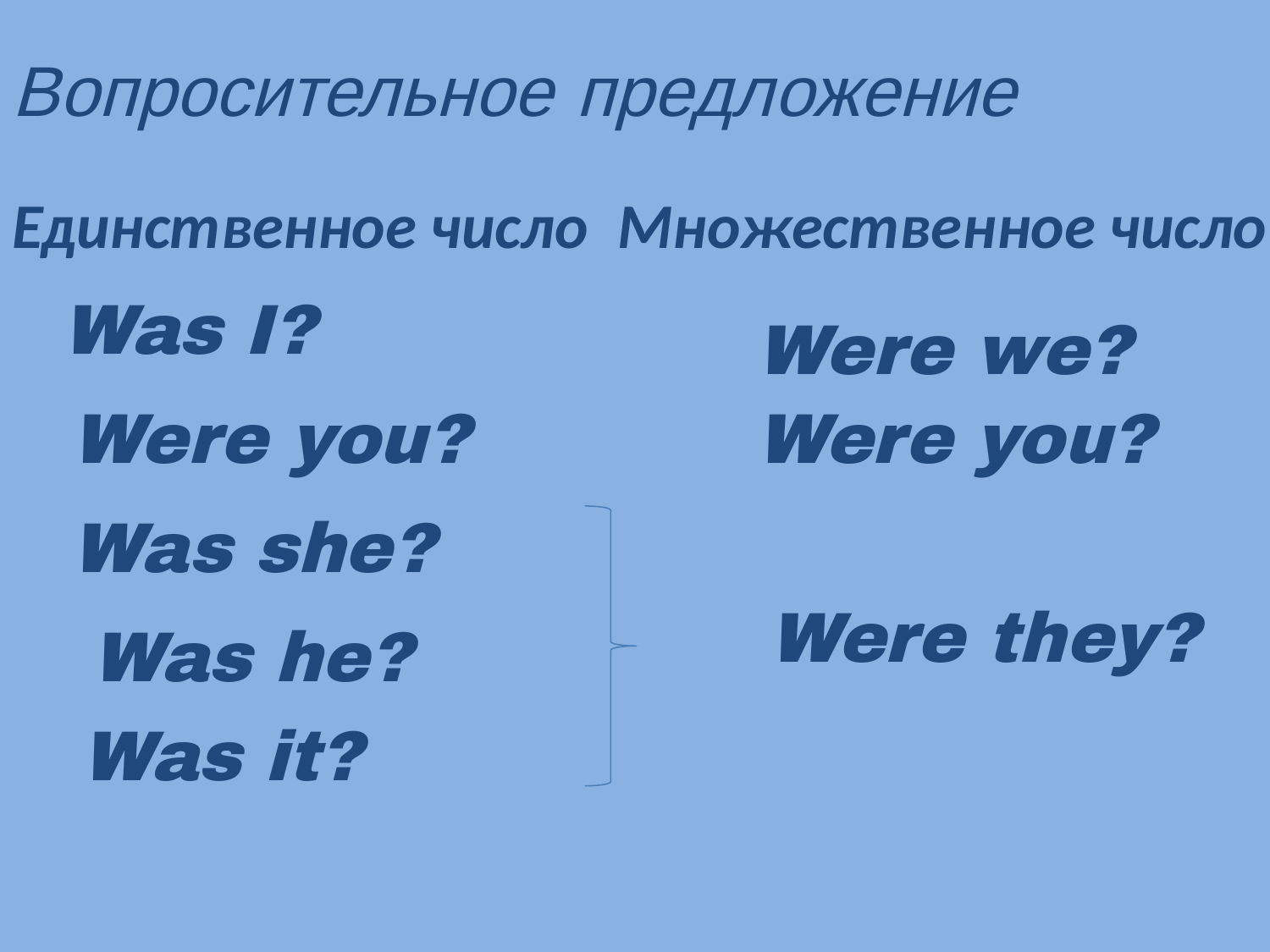

Вопросительное предложение
Единственное число
Множественное число
Was I?
Were we?
Were you?
Were you?
Was she?

Were they?
Was he?
Was it?